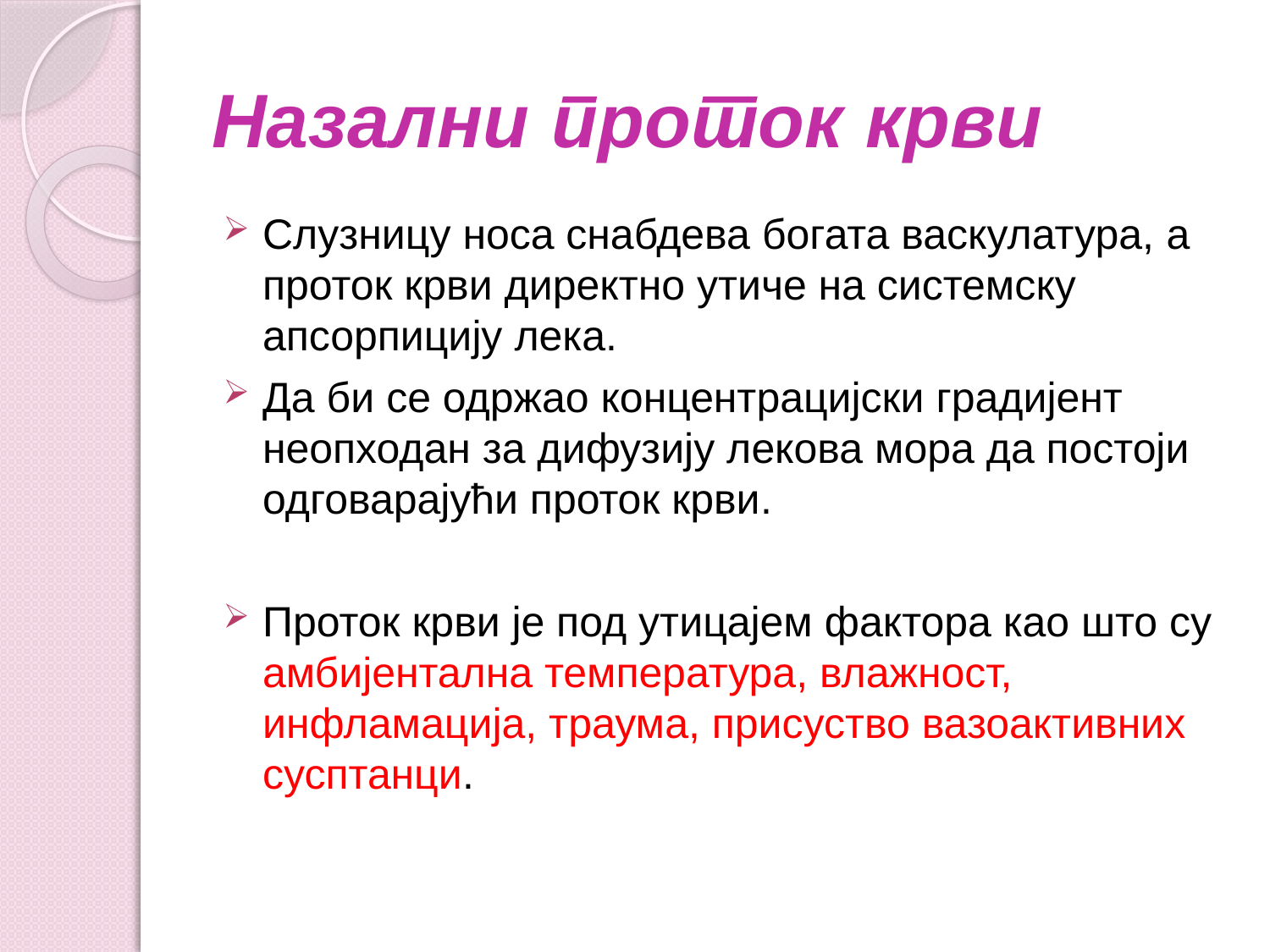

# Назални проток крви
Слузницу носа снабдева богата васкулатура, а проток крви директно утиче на системску апсорпицију лека.
Да би се одржао концентрацијски градијент неопходан за дифузију лекова мора да постоји одговарајући проток крви.

Проток крви је под утицајем фактора као што су амбијентална температура, влажност, инфламација, траума, присуство вазоактивних сусптанци.